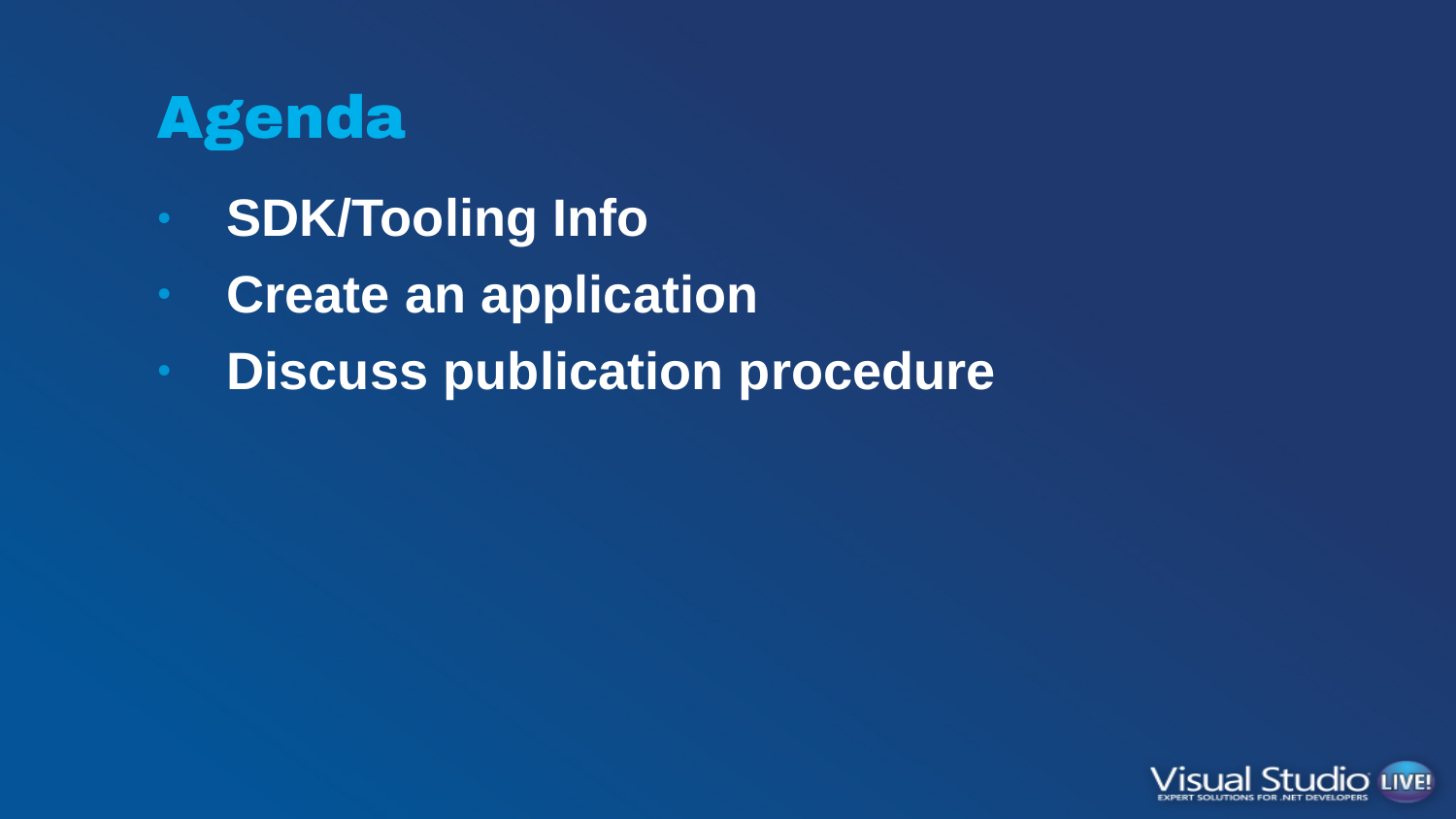

# Agenda
SDK/Tooling Info
Create an application
Discuss publication procedure